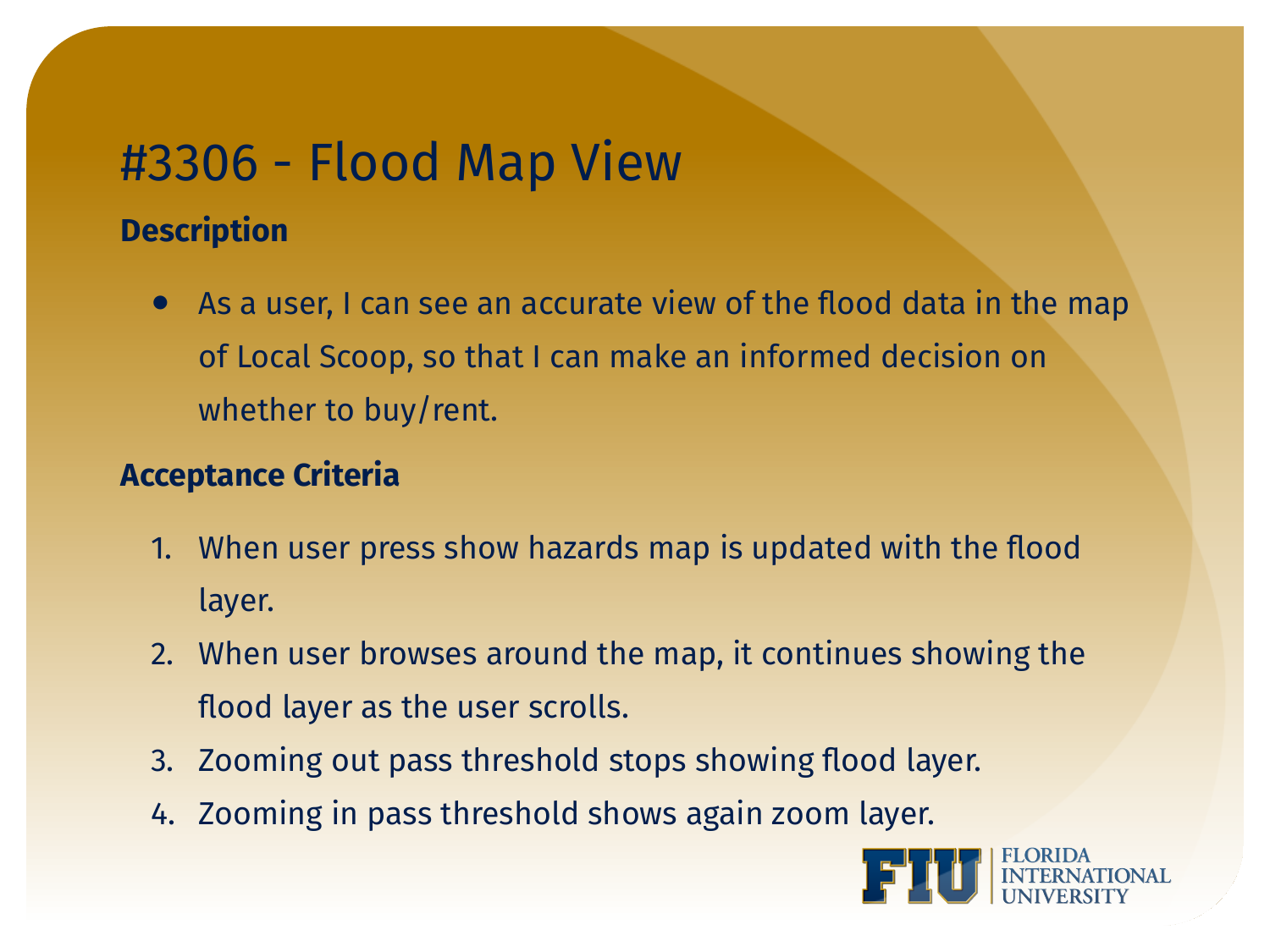

# #3306 - Flood Map View
Description
As a user, I can see an accurate view of the flood data in the map of Local Scoop, so that I can make an informed decision on whether to buy/rent.
Acceptance Criteria
When user press show hazards map is updated with the flood layer.
When user browses around the map, it continues showing the flood layer as the user scrolls.
Zooming out pass threshold stops showing flood layer.
Zooming in pass threshold shows again zoom layer.